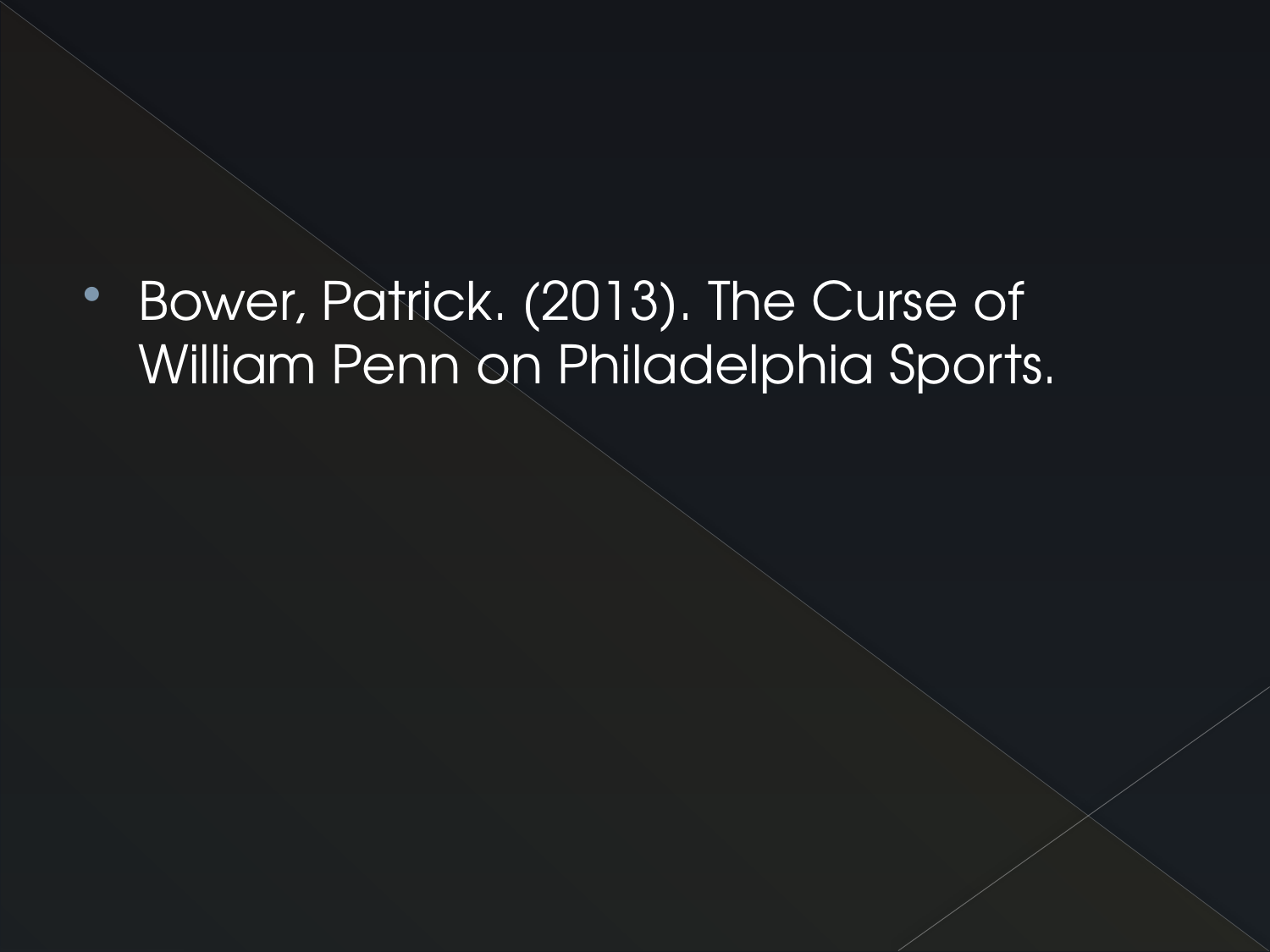

Bower, Patrick. (2013). The Curse of William Penn on Philadelphia Sports.